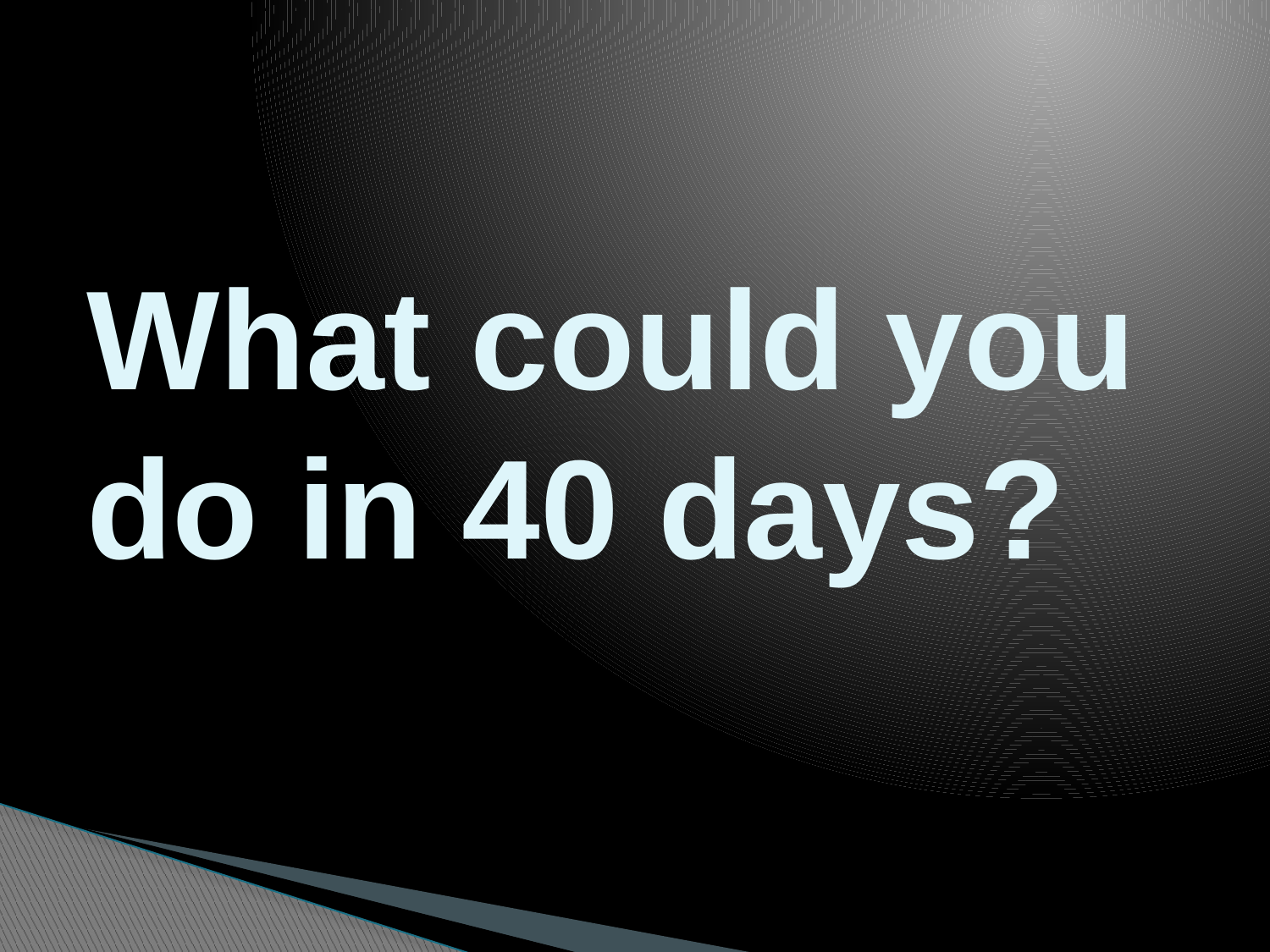

# What could you do in 40 days?